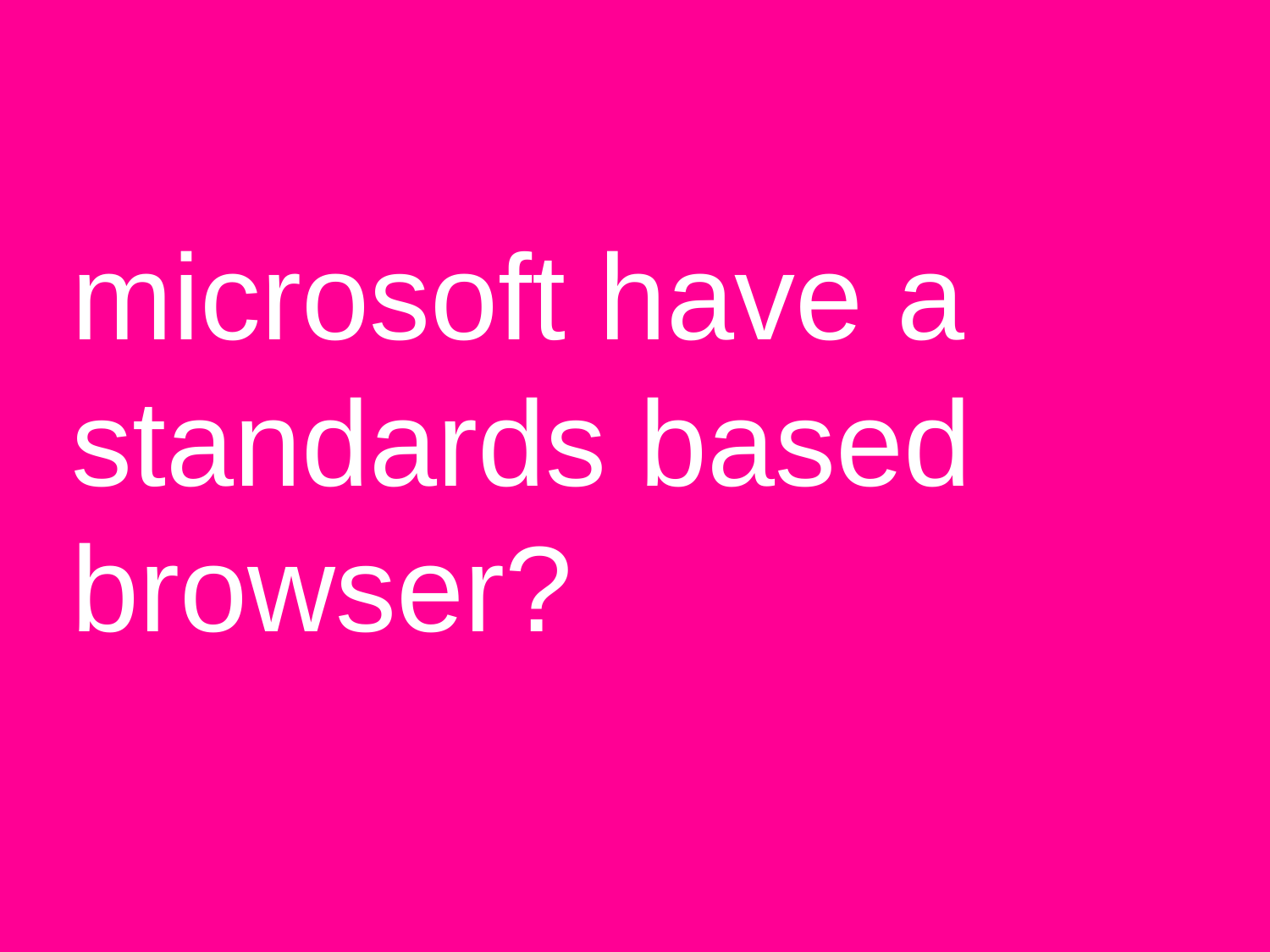

#
microsoft have a standards based browser?